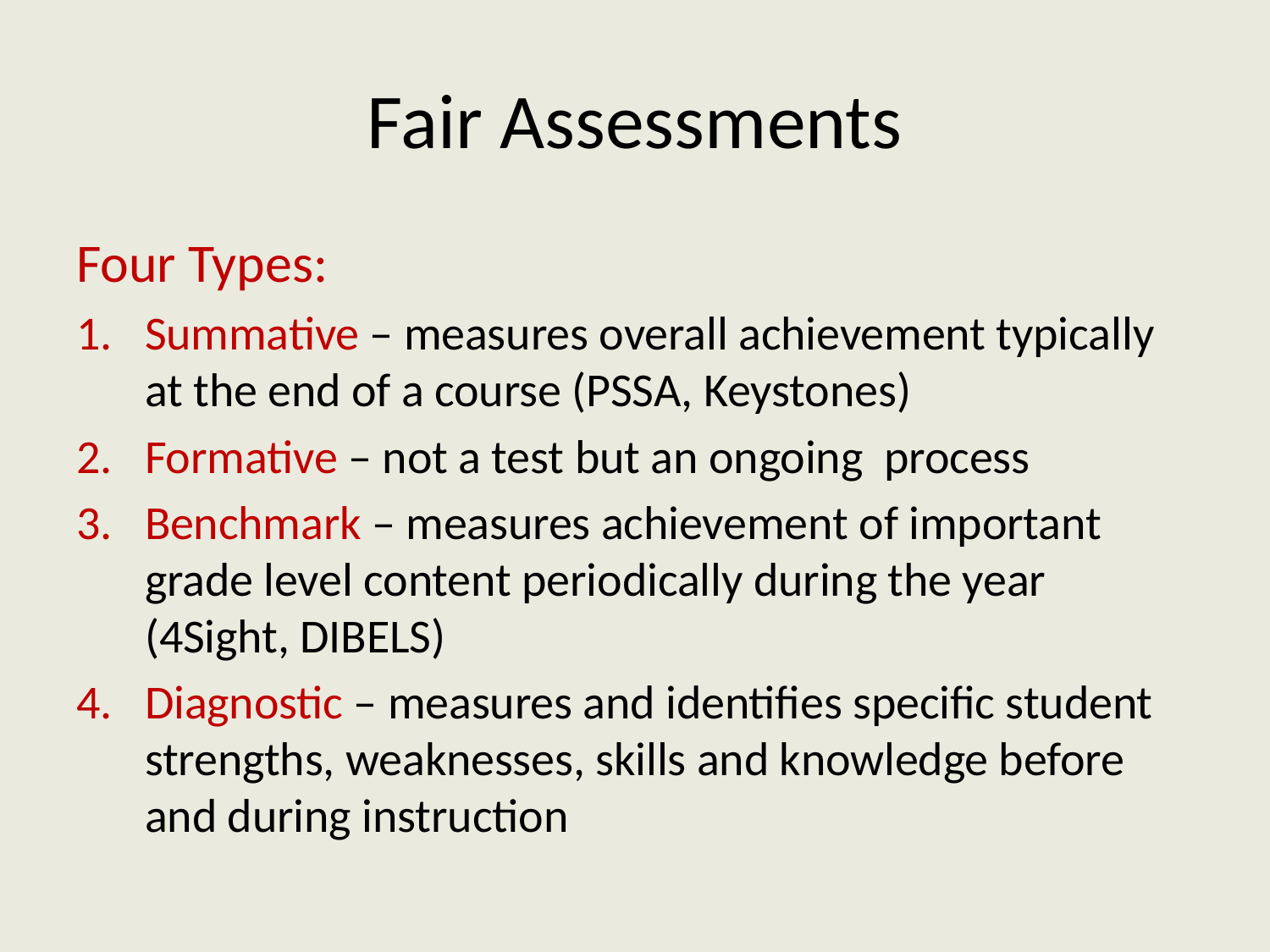

# Fair Assessments
Four Types:
Summative – measures overall achievement typically at the end of a course (PSSA, Keystones)
Formative – not a test but an ongoing  process
Benchmark – measures achievement of important grade level content periodically during the year (4Sight, DIBELS)
Diagnostic – measures and identifies specific student strengths, weaknesses, skills and knowledge before and during instruction